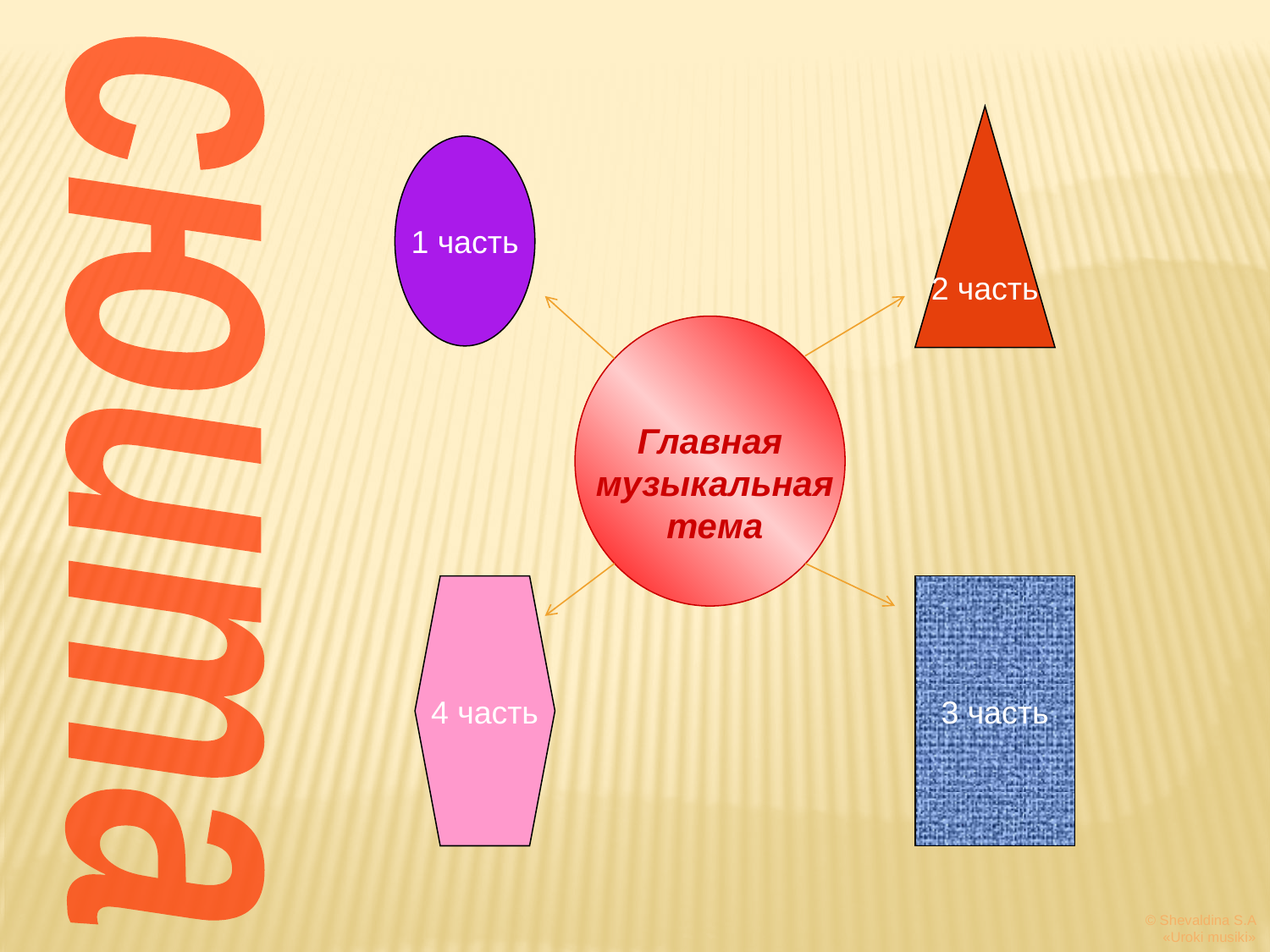

2 часть
1 часть

Главная
 музыкальная
 тема
сюита
4 часть
3 часть
© Shevaldina S.A
    «Uroki musiki»